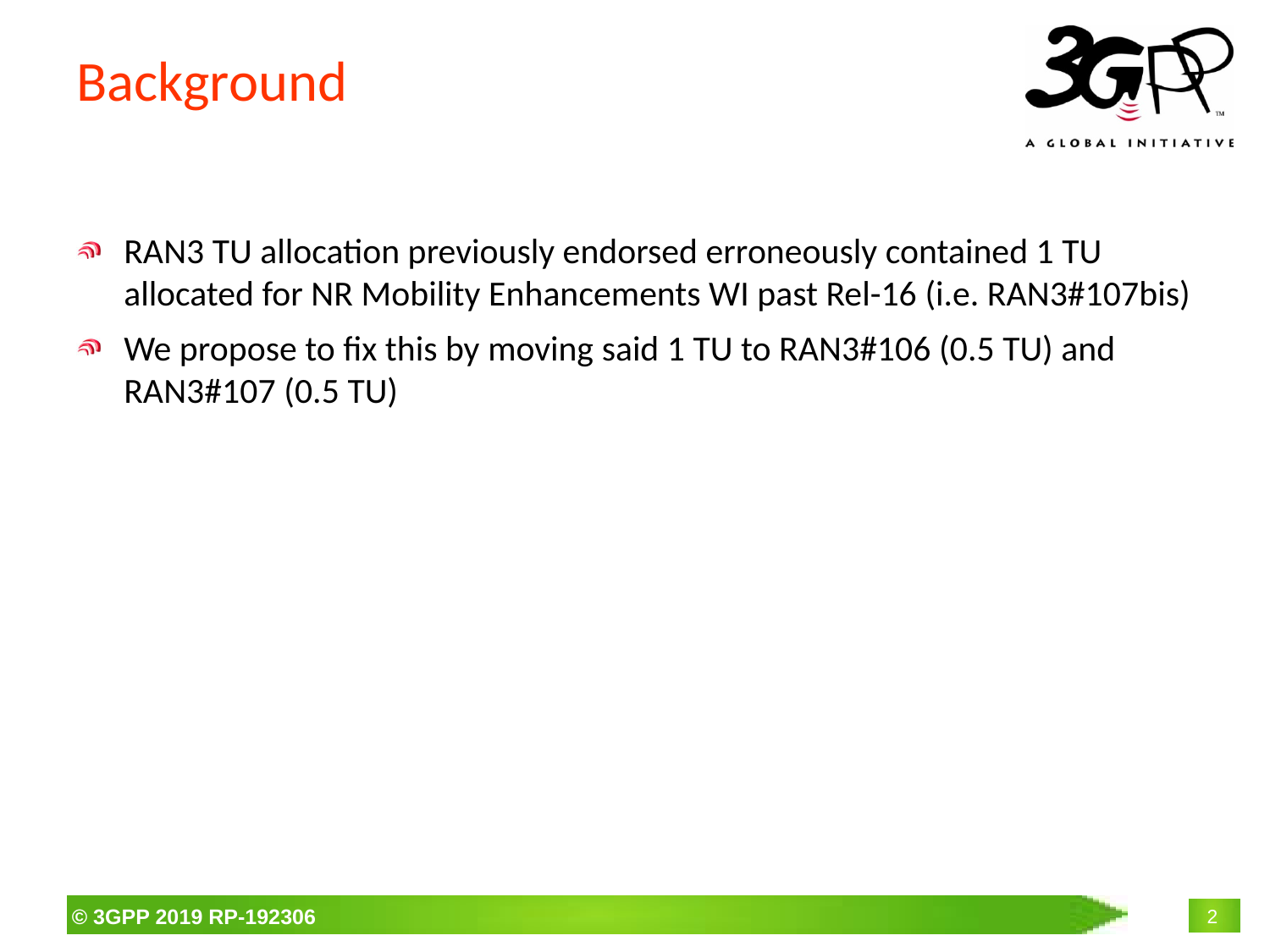

# Background
RAN3 TU allocation previously endorsed erroneously contained 1 TU allocated for NR Mobility Enhancements WI past Rel-16 (i.e. RAN3#107bis)
We propose to fix this by moving said 1 TU to RAN3#106 (0.5 TU) and RAN3#107 (0.5 TU)